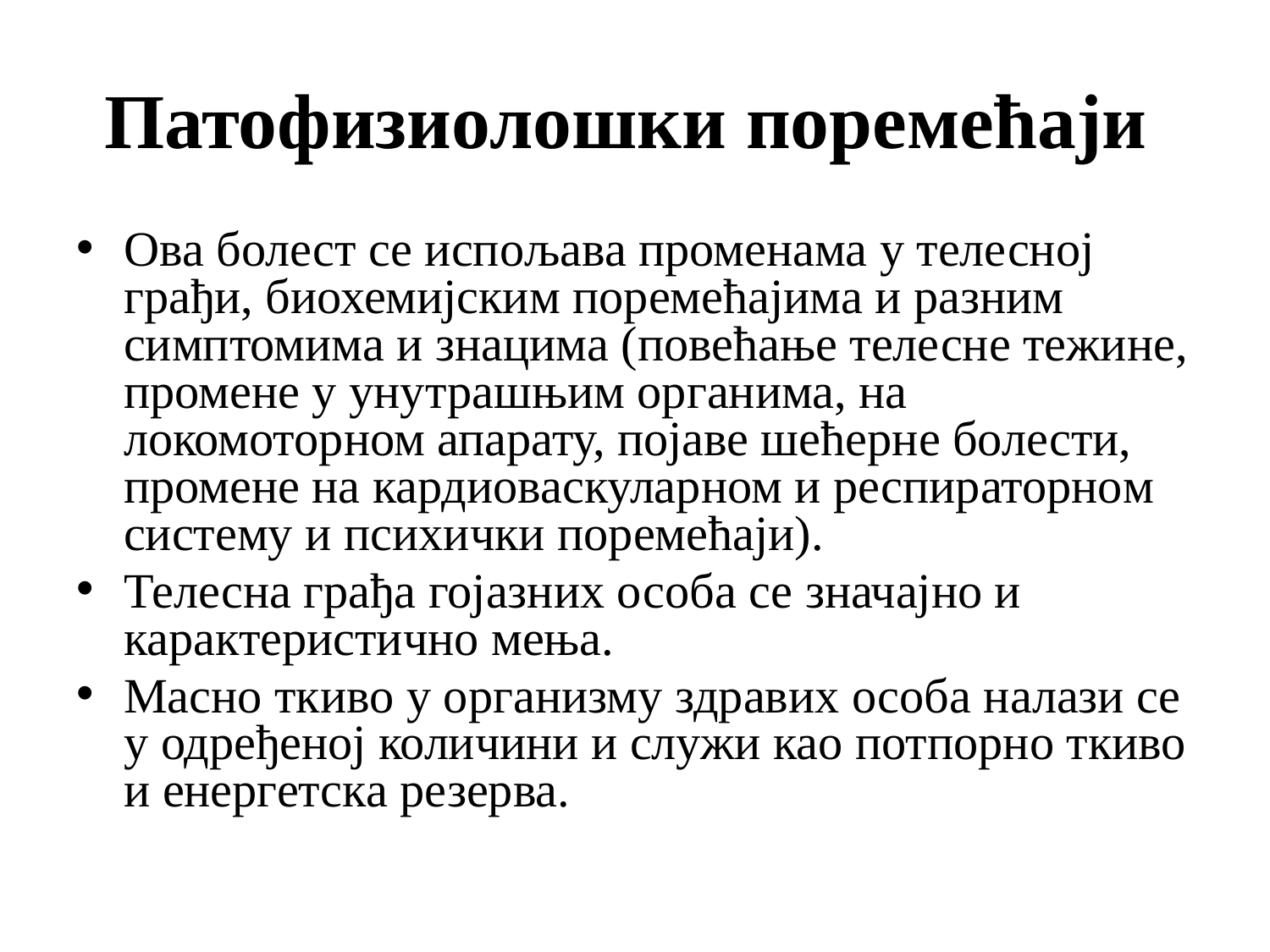

Патофизиолошки поремећаји
Ова болест се испољава променама у телесној грађи, биохемијским поремећајима и разним симптомима и знацима (повећање телесне тежине, промене у унутрашњим органима, на локомоторном апарату, појаве шећерне болести, промене на кардиоваскуларном и респираторном систему и психички поремећаји).
Телесна грађа гојазних особа се значајно и карактеристично мења.
Масно ткиво у организму здравих особа налази се у одређеној количини и служи као потпорно ткиво и енергетска резерва.